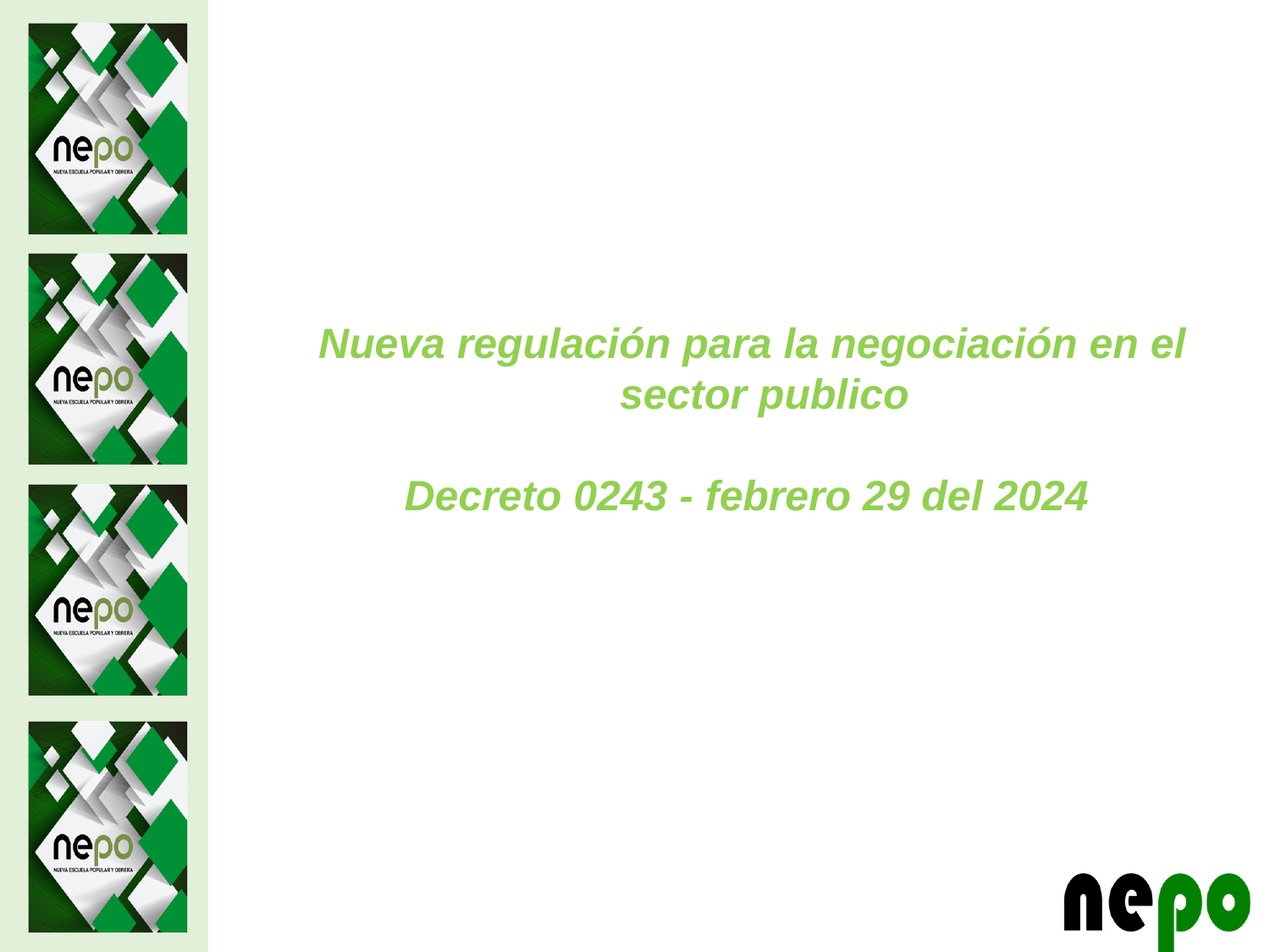

Nueva regulación para la negociación en el sector publico

Decreto 0243 - febrero 29 del 2024